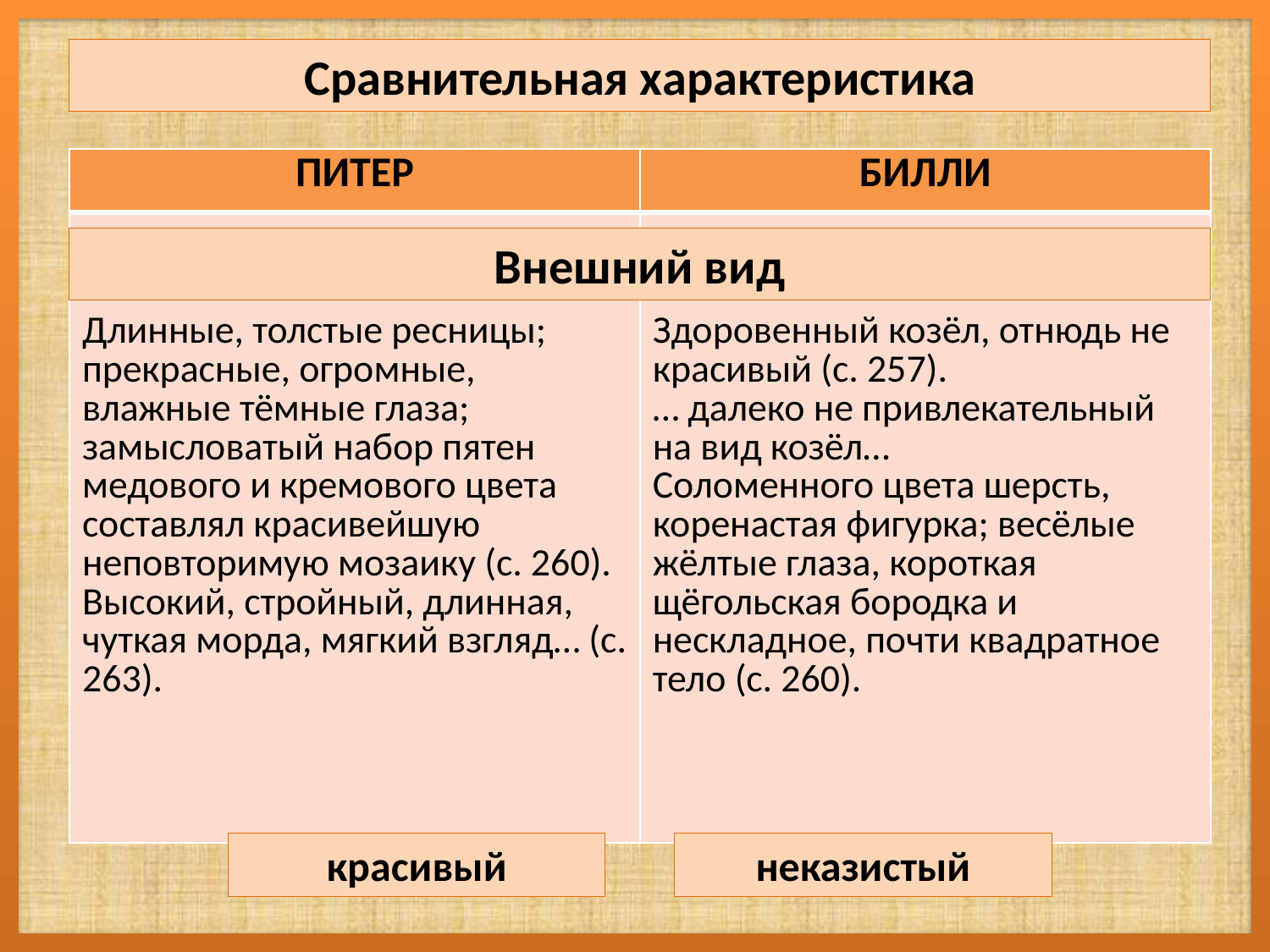

Сравнительная характеристика
| ПИТЕР | БИЛЛИ |
| --- | --- |
| Длинные, толстые ресницы; прекрасные, огромные, влажные тёмные глаза; замысловатый набор пятен медового и кремового цвета составлял красивейшую неповторимую мозаику (с. 260). Высокий, стройный, длинная, чуткая морда, мягкий взгляд… (с. 263). | Здоровенный козёл, отнюдь не красивый (с. 257). … далеко не привлекательный на вид козёл… Соломенного цвета шерсть, коренастая фигурка; весёлые жёлтые глаза, короткая щёгольская бородка и нескладное, почти квадратное тело (с. 260). |
Внешний вид
красивый
неказистый